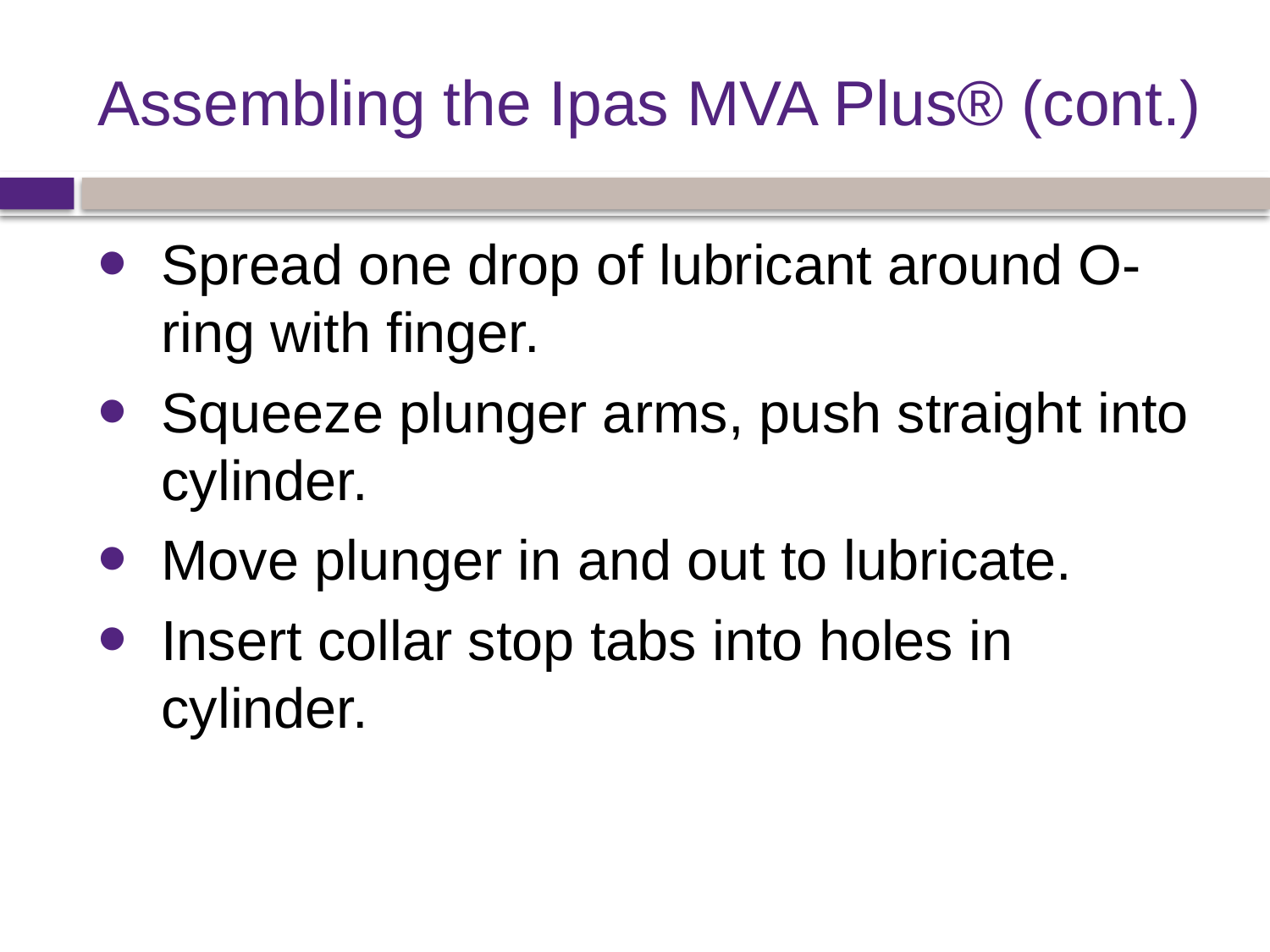

# Assembling the Ipas MVA Plus® (cont.)
Spread one drop of lubricant around O-ring with finger.
Squeeze plunger arms, push straight into cylinder.
Move plunger in and out to lubricate.
Insert collar stop tabs into holes in cylinder.